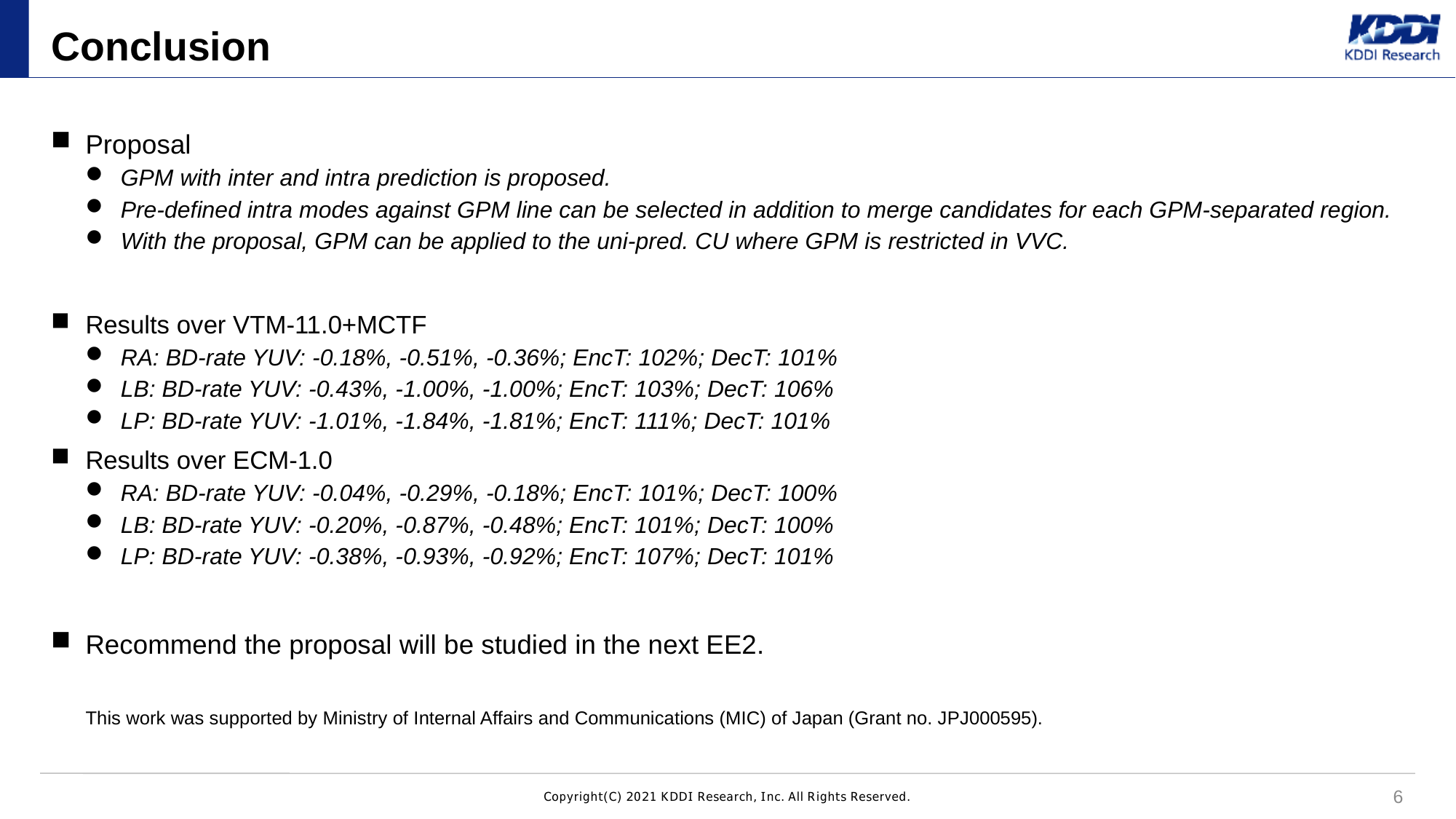

# Conclusion
Proposal
GPM with inter and intra prediction is proposed.
Pre-defined intra modes against GPM line can be selected in addition to merge candidates for each GPM-separated region.
With the proposal, GPM can be applied to the uni-pred. CU where GPM is restricted in VVC.

Results over VTM-11.0+MCTF
RA: BD-rate YUV: -0.18%, -0.51%, -0.36%; EncT: 102%; DecT: 101%
LB: BD-rate YUV: -0.43%, -1.00%, -1.00%; EncT: 103%; DecT: 106%
LP: BD-rate YUV: -1.01%, -1.84%, -1.81%; EncT: 111%; DecT: 101%
Results over ECM-1.0
RA: BD-rate YUV: -0.04%, -0.29%, -0.18%; EncT: 101%; DecT: 100%
LB: BD-rate YUV: -0.20%, -0.87%, -0.48%; EncT: 101%; DecT: 100%
LP: BD-rate YUV: -0.38%, -0.93%, -0.92%; EncT: 107%; DecT: 101%

Recommend the proposal will be studied in the next EE2.

This work was supported by Ministry of Internal Affairs and Communications (MIC) of Japan (Grant no. JPJ000595).
6